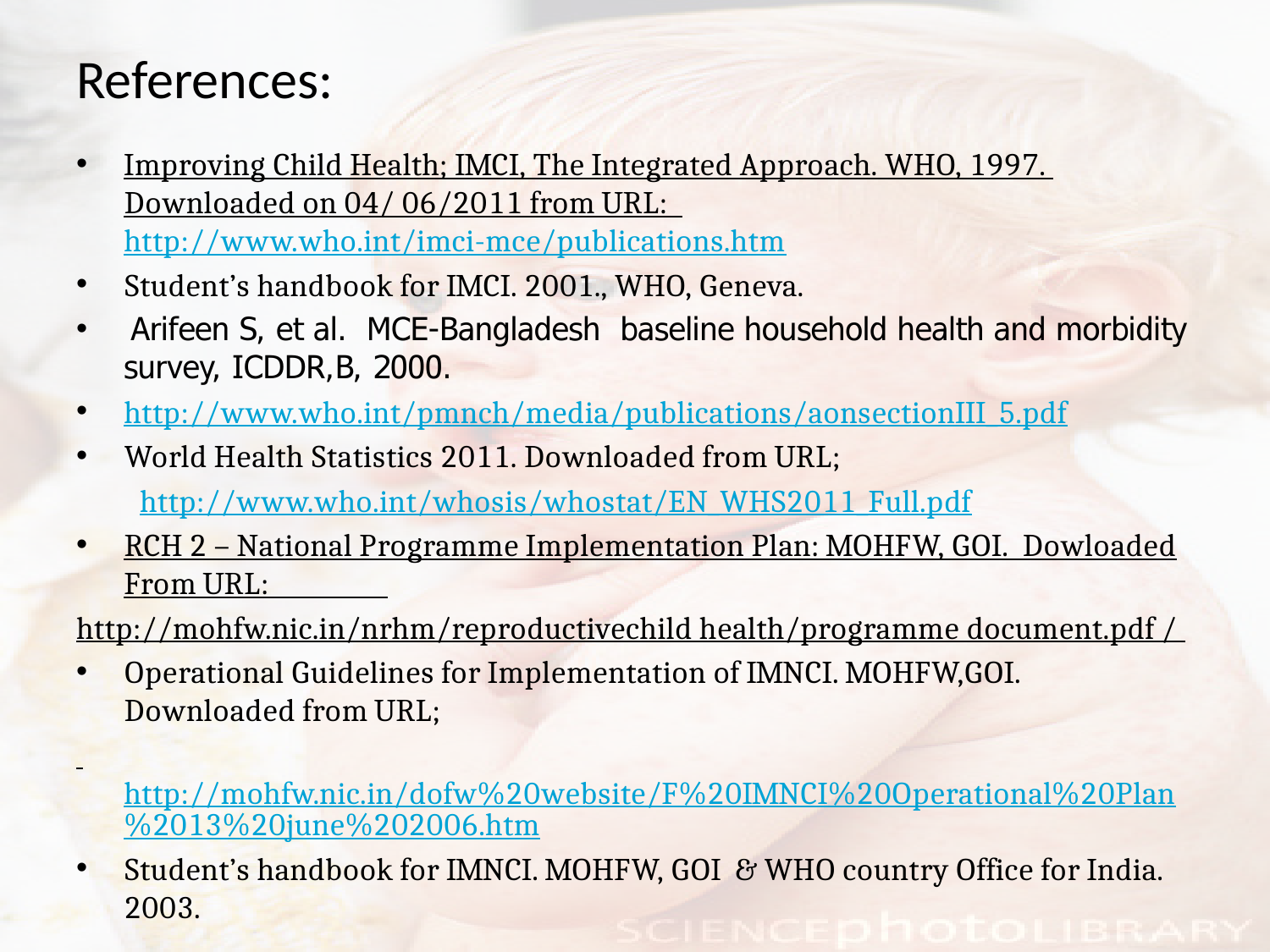

# References:
Improving Child Health; IMCI, The Integrated Approach. WHO, 1997.  Downloaded on 04/ 06/2011 from URL:  http://www.who.int/imci-mce/publications.htm
Student’s handbook for IMCI. 2001., WHO, Geneva.
 Arifeen S, et al.  MCE-Bangladesh  baseline household health and morbidity survey, ICDDR,B, 2000.
http://www.who.int/pmnch/media/publications/aonsectionIII_5.pdf
World Health Statistics 2011. Downloaded from URL;
http://www.who.int/whosis/whostat/EN_WHS2011_Full.pdf
RCH 2 – National Programme Implementation Plan: MOHFW, GOI.  Dowloaded From URL:
http://mohfw.nic.in/nrhm/reproductivechild health/programme document.pdf /
Operational Guidelines for Implementation of IMNCI. MOHFW,GOI. Downloaded from URL;
 http://mohfw.nic.in/dofw%20website/F%20IMNCI%20Operational%20Plan%2013%20june%202006.htm
Student’s handbook for IMNCI. MOHFW, GOI  & WHO country Office for India. 2003.